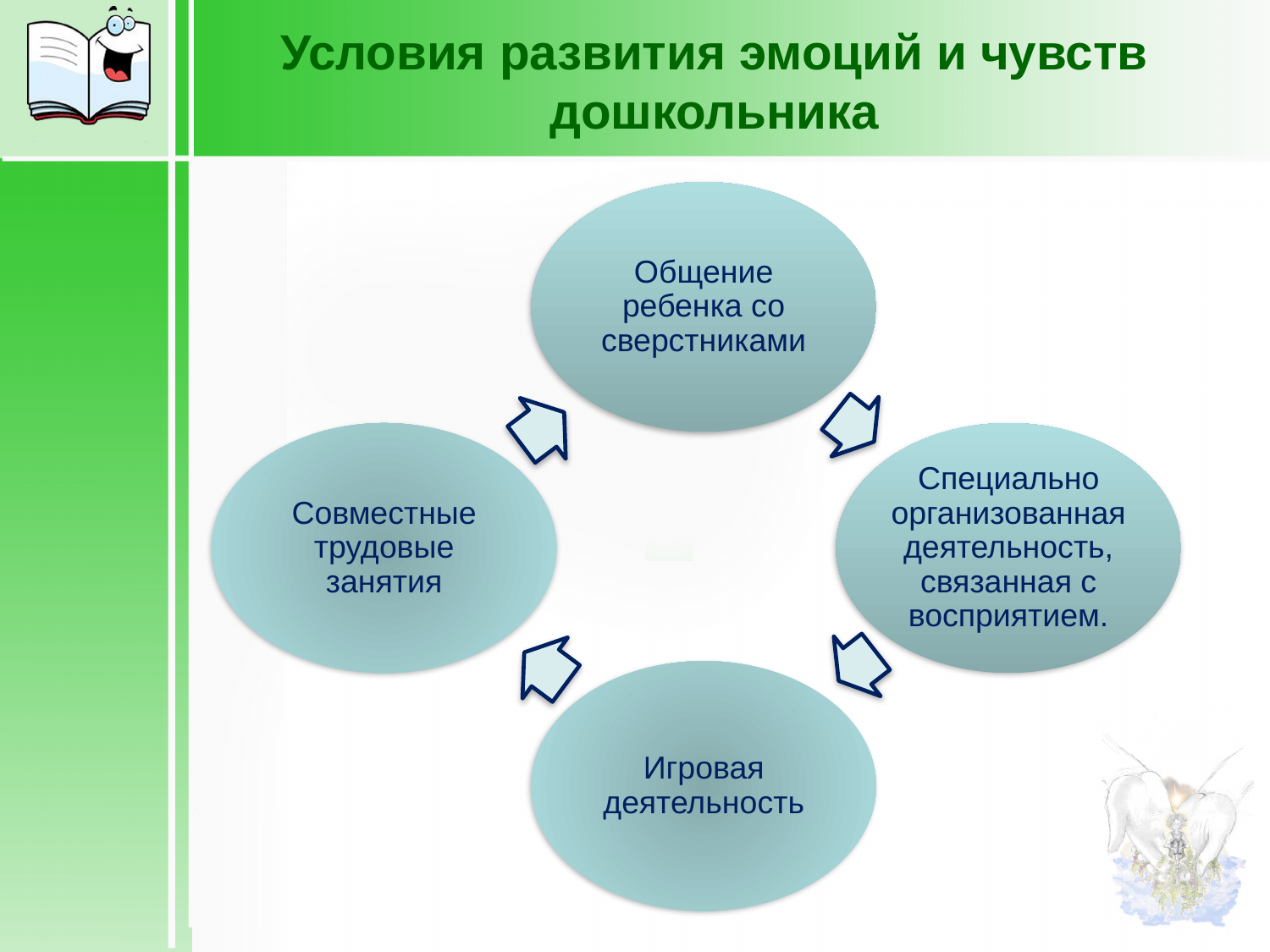

# Условия развития эмоций и чувств дошкольника
Общение ребенка со сверстниками

Специально организованная деятельность, связанная с восприятием.

Игровая деятельность

Совместные трудовые занятия